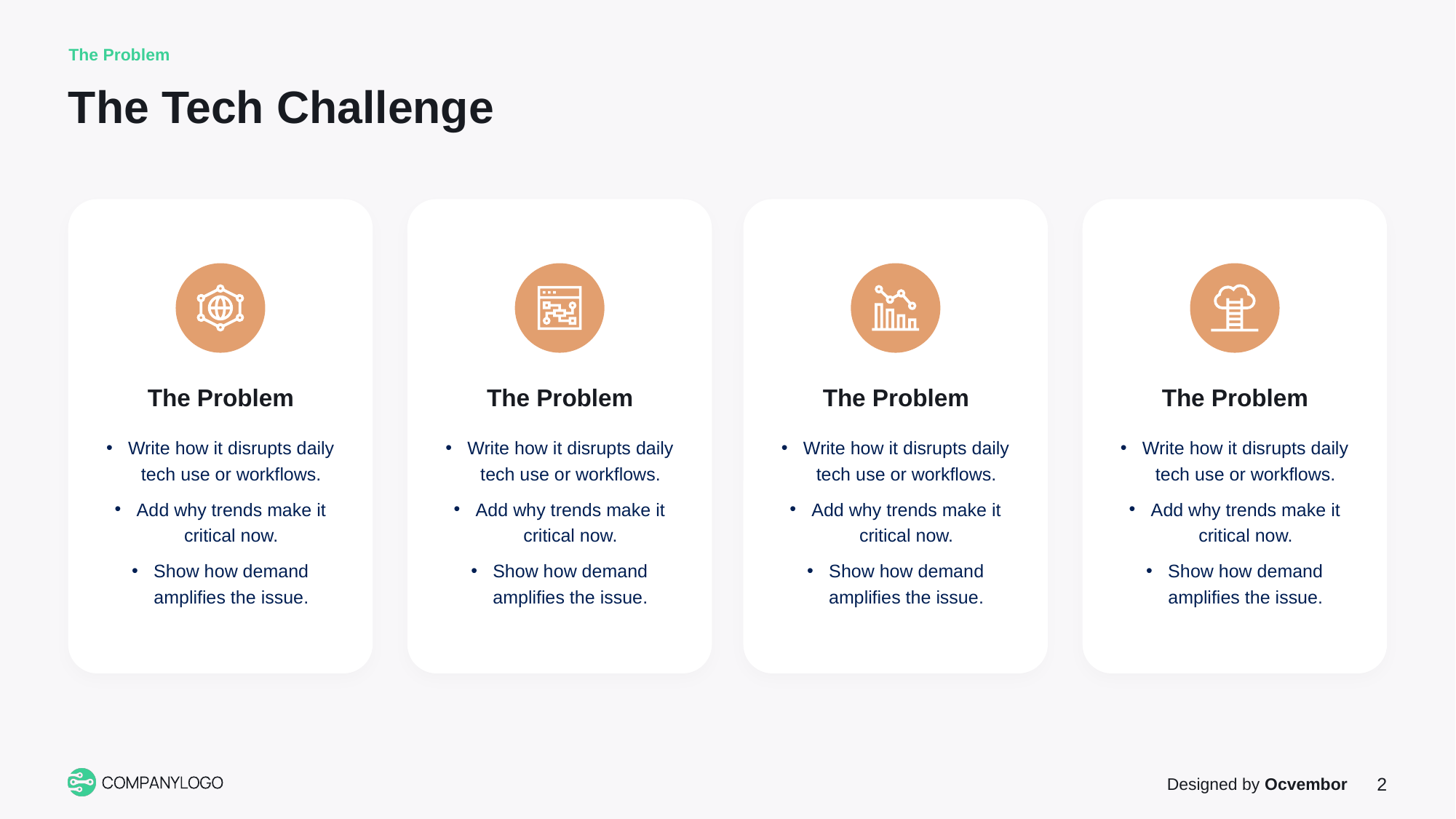

The Problem
# The Tech Challenge

The Problem
The Problem
The Problem
The Problem
Write how it disrupts daily tech use or workflows.
Add why trends make it critical now.
Show how demand amplifies the issue.
Write how it disrupts daily tech use or workflows.
Add why trends make it critical now.
Show how demand amplifies the issue.
Write how it disrupts daily tech use or workflows.
Add why trends make it critical now.
Show how demand amplifies the issue.
Write how it disrupts daily tech use or workflows.
Add why trends make it critical now.
Show how demand amplifies the issue.